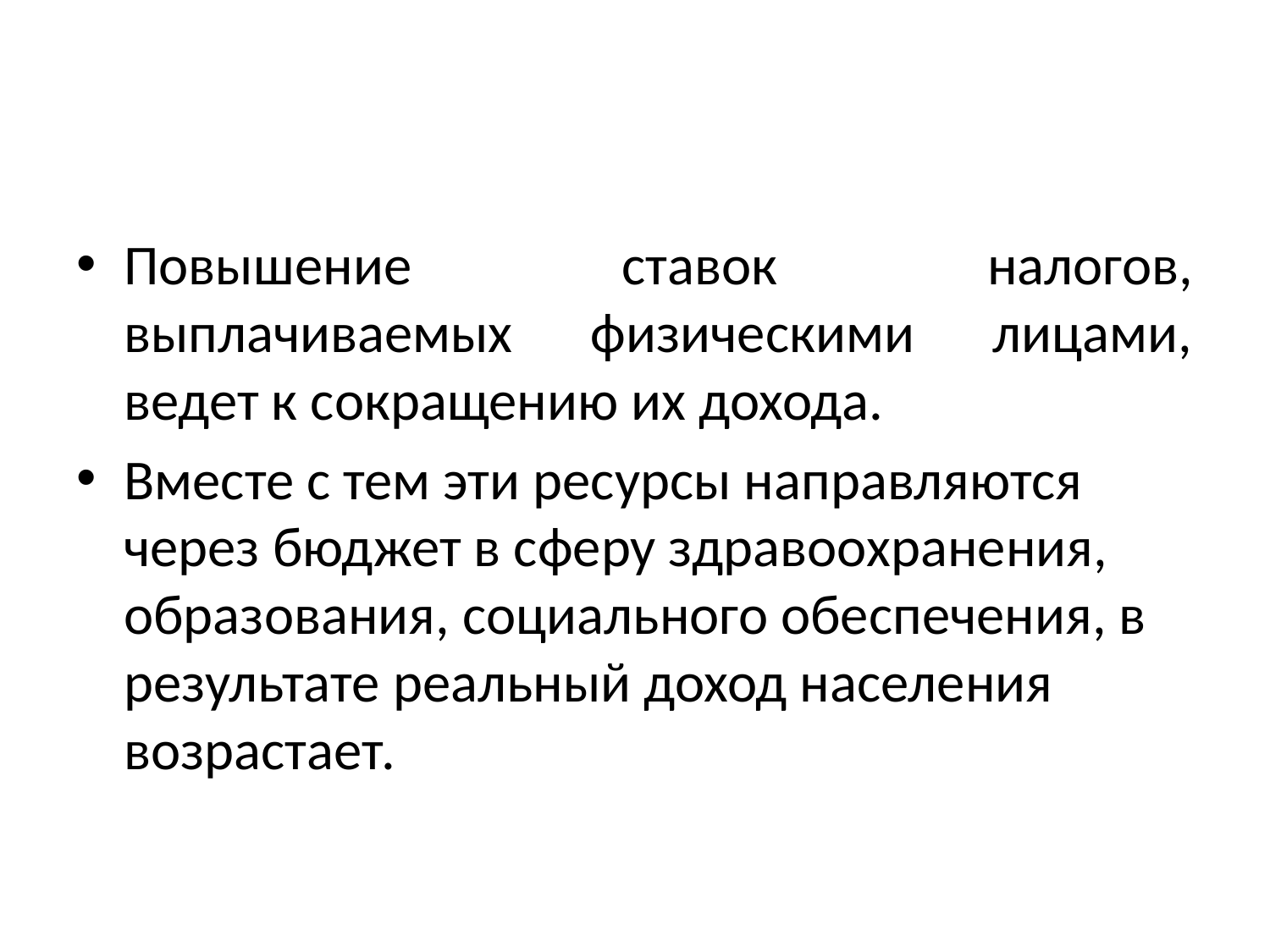

#
Повышение ставок налогов, выплачиваемых физическими лицами, ведет к сокращению их дохода.
Вместе с тем эти ресурсы направляются через бюджет в сферу здравоохранения, образования, социального обеспечения, в результате реальный доход населения возрастает.